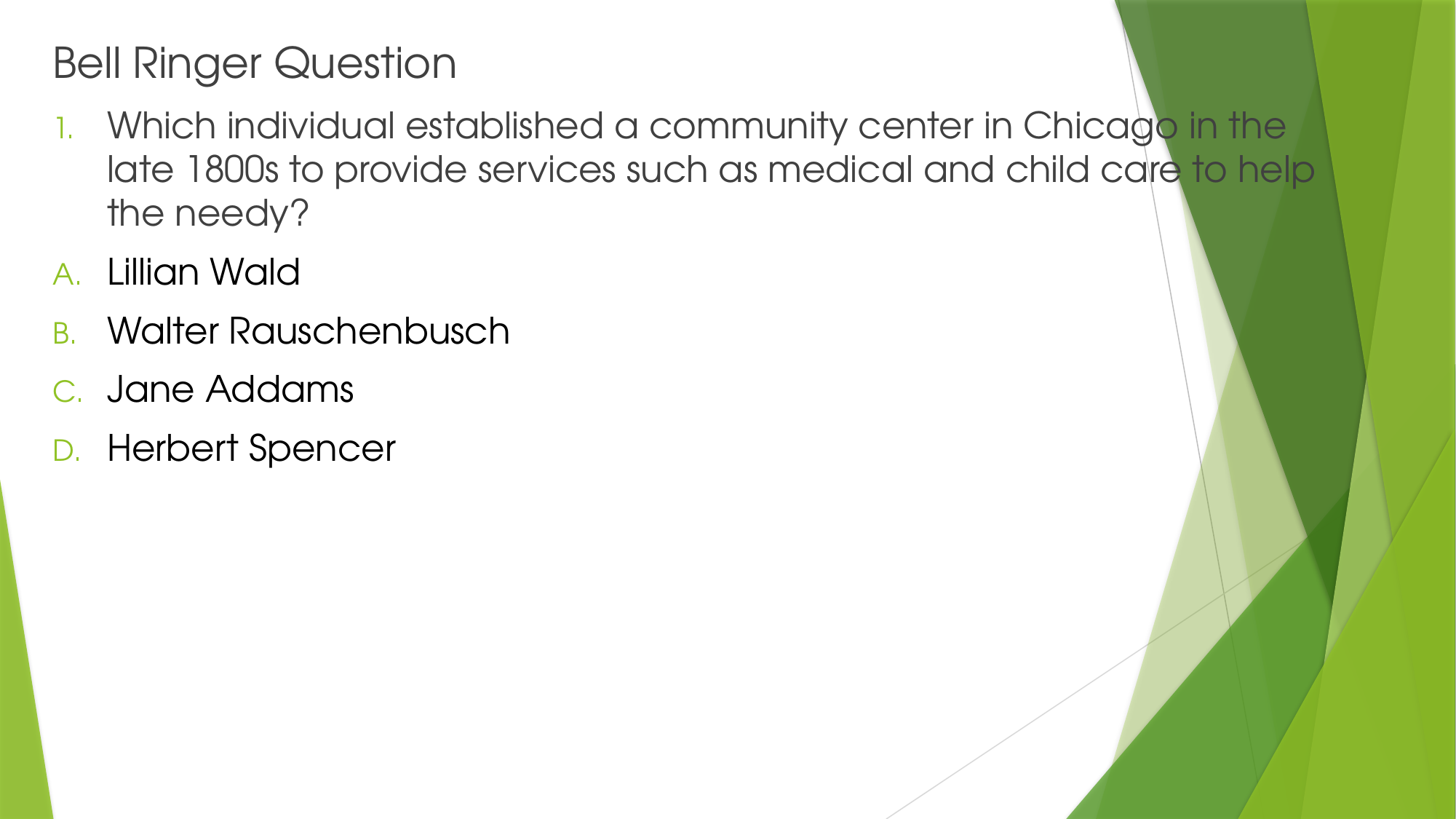

Bell Ringer Question
Which individual established a community center in Chicago in the late 1800s to provide services such as medical and child care to help the needy?
Lillian Wald
Walter Rauschenbusch
Jane Addams
Herbert Spencer